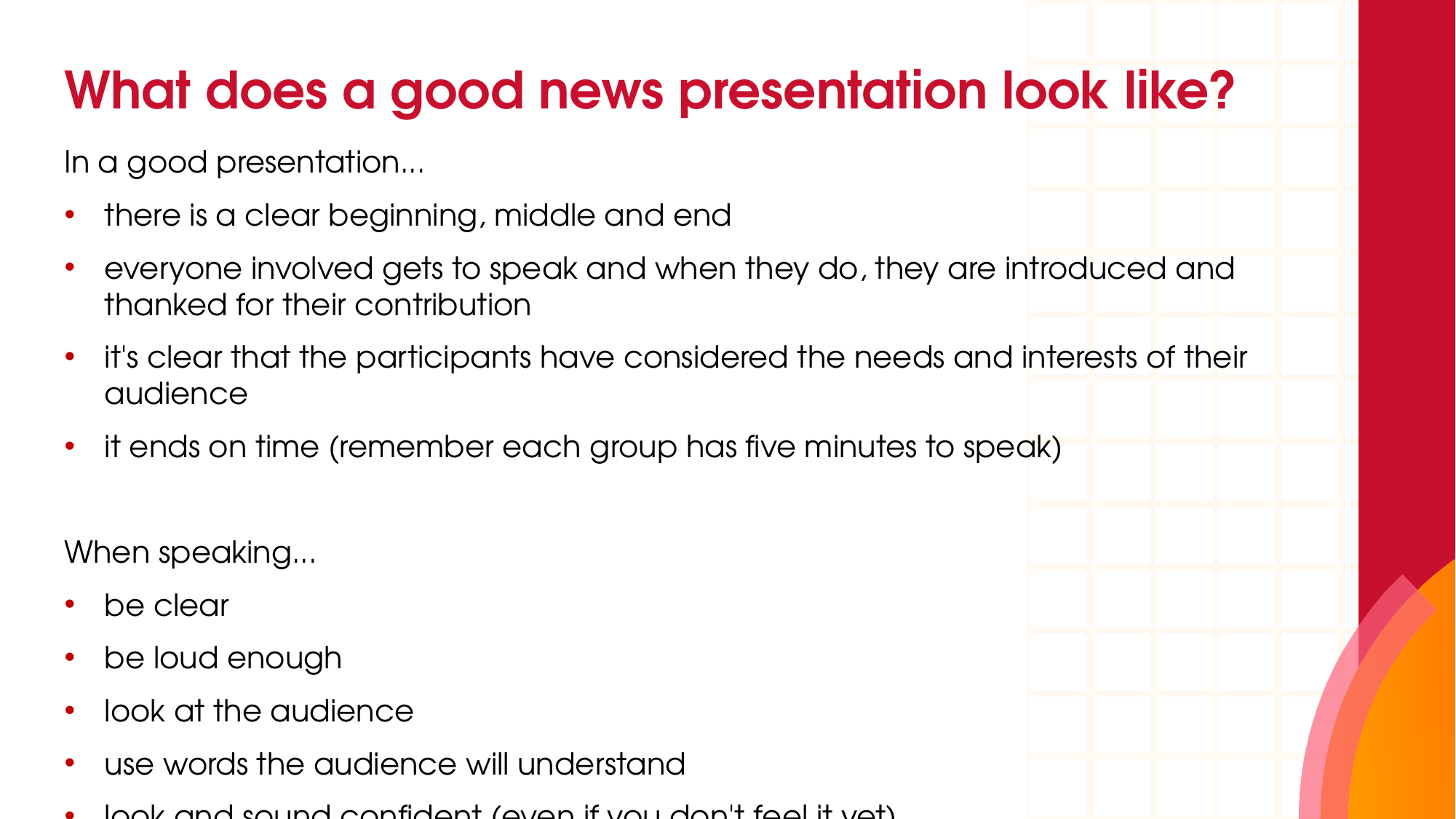

# What does a good news presentation look like?

In a good presentation...
there is a clear beginning, middle and end
everyone involved gets to speak and when they do, they are introduced and thanked for their contribution
it's clear that the participants have considered the needs and interests of their audience
it ends on time (remember each group has five minutes to speak)

When speaking...
be clear
be loud enough
look at the audience
use words the audience will understand
look and sound confident (even if you don't feel it yet)